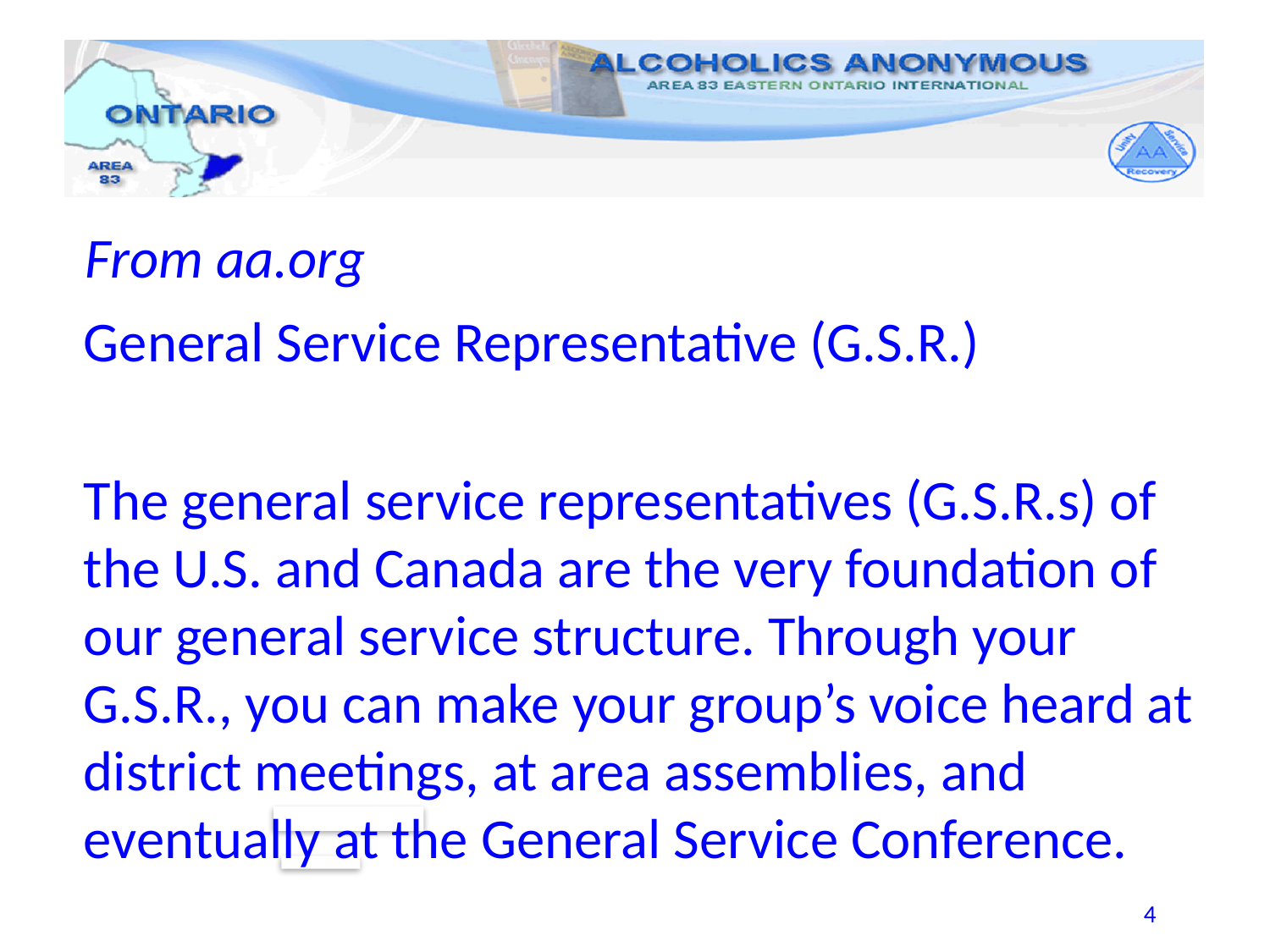

From aa.org
General Service Representative (G.S.R.)

The general service representatives (G.S.R.s) of the U.S. and Canada are the very foundation of our general service structure. Through your G.S.R., you can make your group’s voice heard at district meetings, at area assemblies, and eventually at the General Service Conference.
4